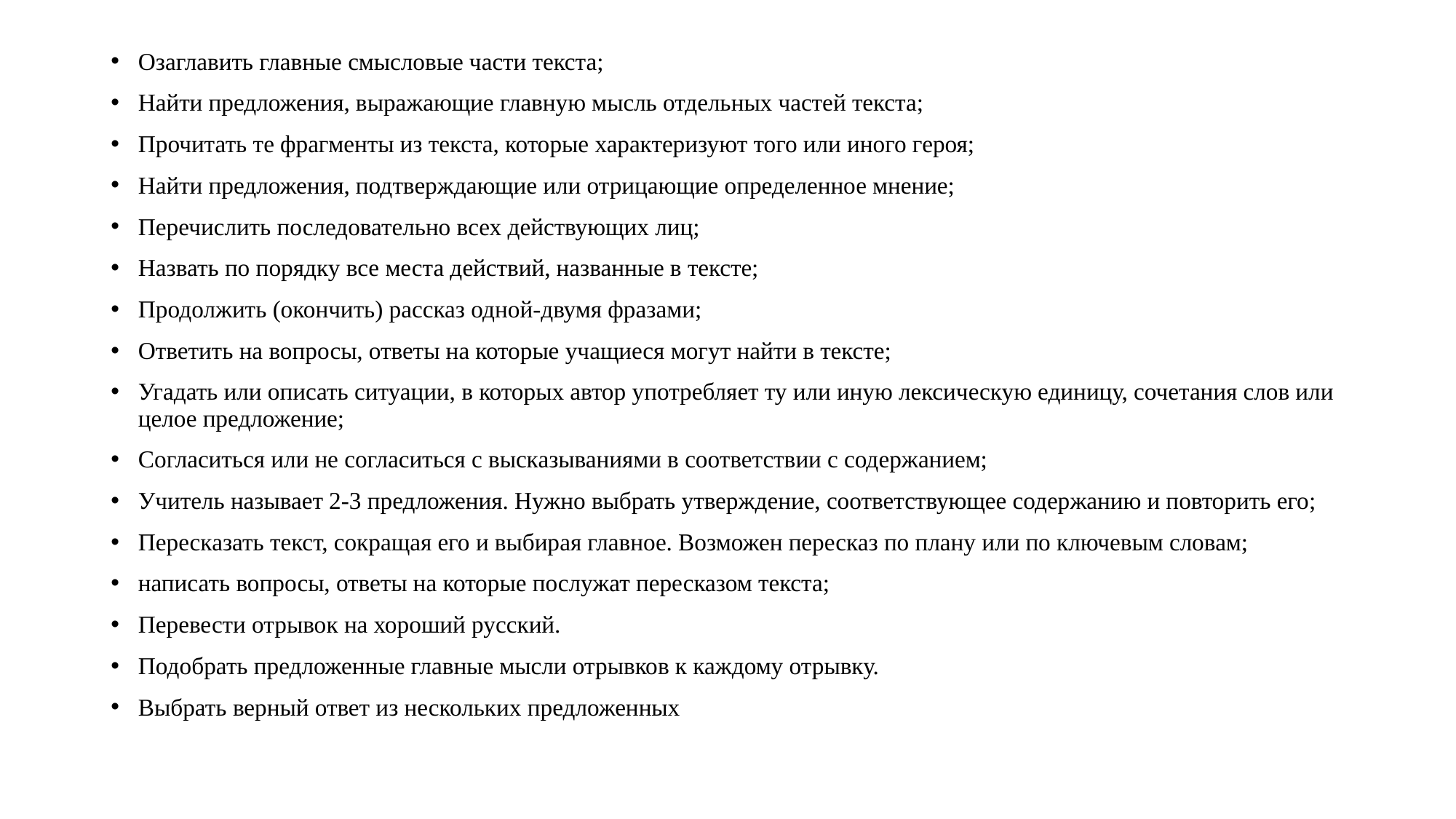

#
Озаглавить главные смысловые части текста;
Найти предложения, выражающие главную мысль отдельных частей текста;
Прочитать те фрагменты из текста, которые характеризуют того или иного героя;
Найти предложения, подтверждающие или отрицающие определенное мнение;
Перечислить последовательно всех действующих лиц;
Назвать по порядку все места действий, названные в тексте;
Продолжить (окончить) рассказ одной-двумя фразами;
Ответить на вопросы, ответы на которые учащиеся могут найти в тексте;
Угадать или описать ситуации, в которых автор употребляет ту или иную лексическую единицу, сочетания слов или целое предложение;
Согласиться или не согласиться с высказываниями в соответствии с содержанием;
Учитель называет 2-3 предложения. Нужно выбрать утверждение, соответствующее содержанию и повторить его;
Пересказать текст, сокращая его и выбирая главное. Возможен пересказ по плану или по ключевым словам;
написать вопросы, ответы на которые послужат пересказом текста;
Перевести отрывок на хороший русский.
Подобрать предложенные главные мысли отрывков к каждому отрывку.
Выбрать верный ответ из нескольких предложенных